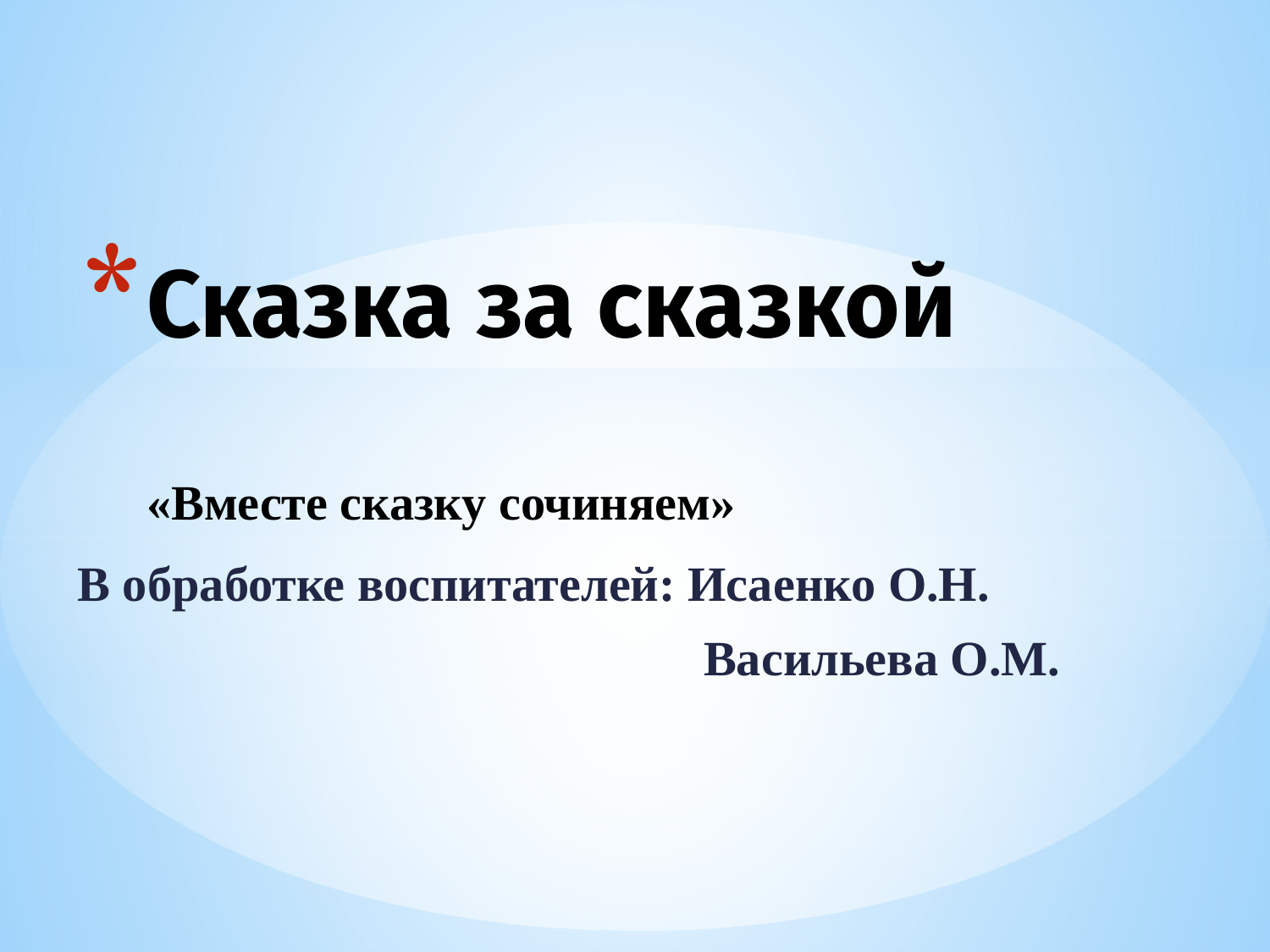

# Сказка за сказкой «Вместе сказку сочиняем»
В обработке воспитателей: Исаенко О.Н.
                                                   Васильева О.М.